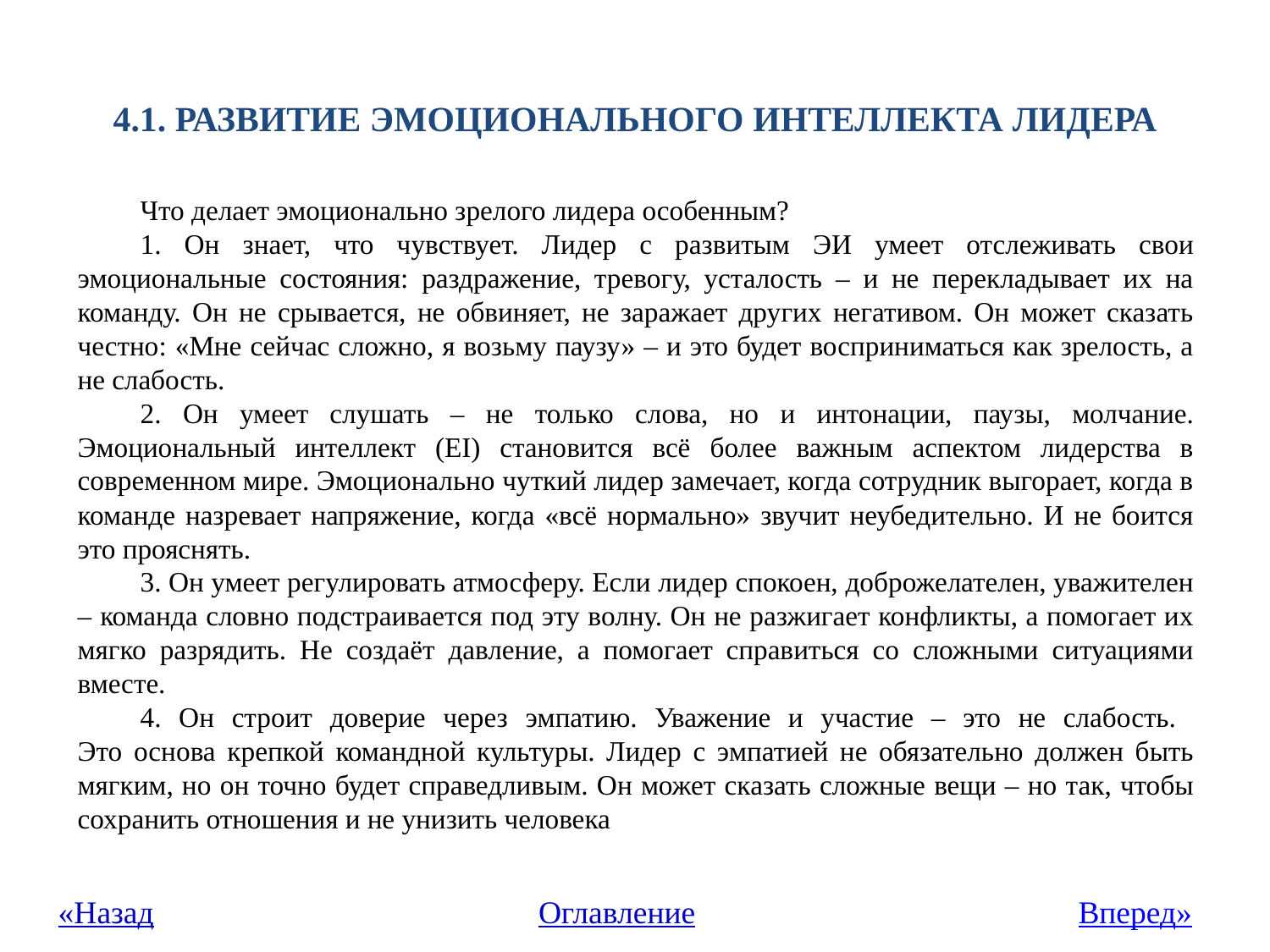

# 4.1. РАЗВИТИЕ ЭМОЦИОНАЛЬНОГО ИНТЕЛЛЕКТА ЛИДЕРА
Что делает эмоционально зрелого лидера особенным?
1. Он знает, что чувствует. Лидер с развитым ЭИ умеет отслеживать свои эмоциональные состояния: раздражение, тревогу, усталость – и не перекладывает их на команду. Он не срывается, не обвиняет, не заражает других негативом. Он может сказать честно: «Мне сейчас сложно, я возьму паузу» – и это будет восприниматься как зрелость, а не слабость.
2. Он умеет слушать – не только слова, но и интонации, паузы, молчание. Эмоциональный интеллект (EI) становится всё более важным аспектом лидерства в современном мире. Эмоционально чуткий лидер замечает, когда сотрудник выгорает, когда в команде назревает напряжение, когда «всё нормально» звучит неубедительно. И не боится это прояснять.
3. Он умеет регулировать атмосферу. Если лидер спокоен, доброжелателен, уважителен – команда словно подстраивается под эту волну. Он не разжигает конфликты, а помогает их мягко разрядить. Не создаёт давление, а помогает справиться со сложными ситуациями вместе.
4. Он строит доверие через эмпатию. Уважение и участие – это не слабость.
Это основа крепкой командной культуры. Лидер с эмпатией не обязательно должен быть мягким, но он точно будет справедливым. Он может сказать сложные вещи – но так, чтобы сохранить отношения и не унизить человека
«Назад
Оглавление
Вперед»